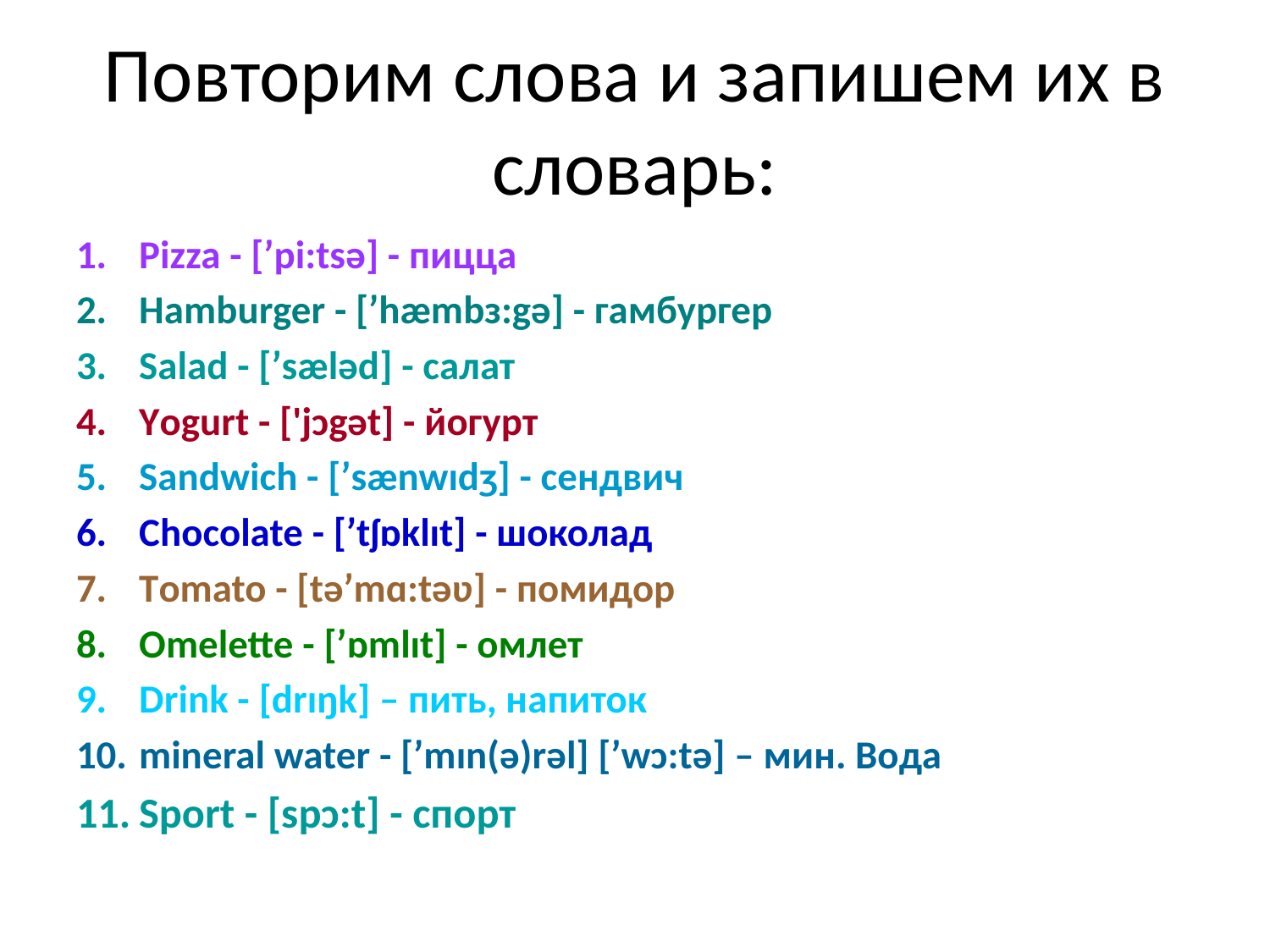

# Повторим слова и запишем их в словарь:
Pizza - [ʹpi:tsə] - пицца
Hamburger - [ʹhæmbɜ:gə] - гамбургер
Salad - [ʹsæləd] - салат
Yogurt - ['jɔgət] - йогурт
Sandwich - [ʹsænwıdʒ] - сендвич
Chocolate - [ʹtʃɒklıt] - шоколад
Tomato - [təʹmɑ:təʋ] - помидор
Omelette - [ʹɒmlıt] - омлет
Drink - [drıŋk] – пить, напиток
mineral water - [ʹmın(ə)rəl] [ʹwɔ:tə] – мин. Вода
Sport - [spɔ:t] - спорт